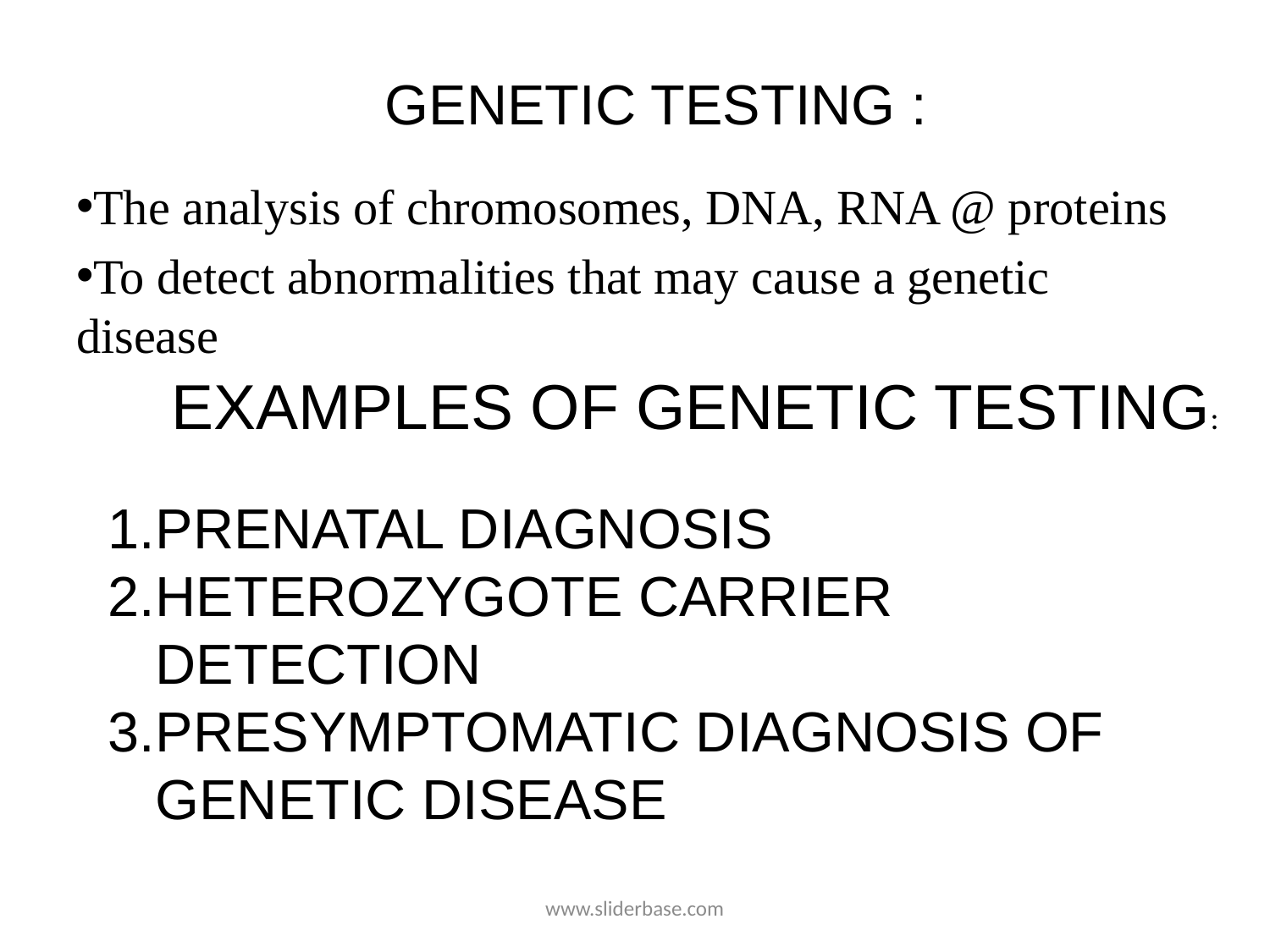

# GENETIC TESTING :
The analysis of chromosomes, DNA, RNA @ proteins
To detect abnormalities that may cause a genetic disease
EXAMPLES OF GENETIC TESTING:
PRENATAL DIAGNOSIS
HETEROZYGOTE CARRIER DETECTION
PRESYMPTOMATIC DIAGNOSIS OF GENETIC DISEASE
www.sliderbase.com